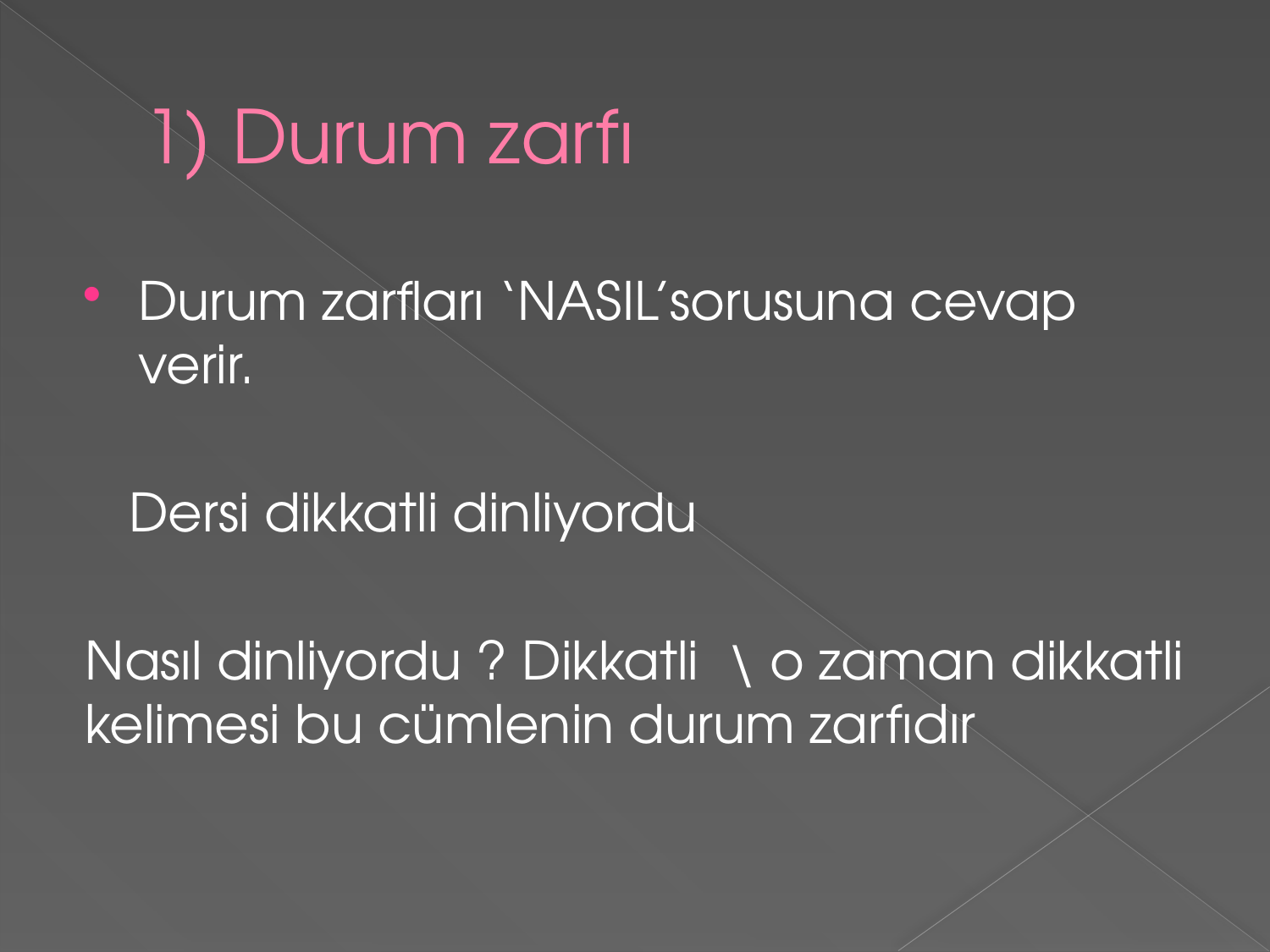

# 1) Durum zarfı
Durum zarfları ‘NASIL’sorusuna cevap verir.

   Dersi dikkatli dinliyordu

Nasıl dinliyordu ? Dikkatli  \ o zaman dikkatli kelimesi bu cümlenin durum zarfıdır